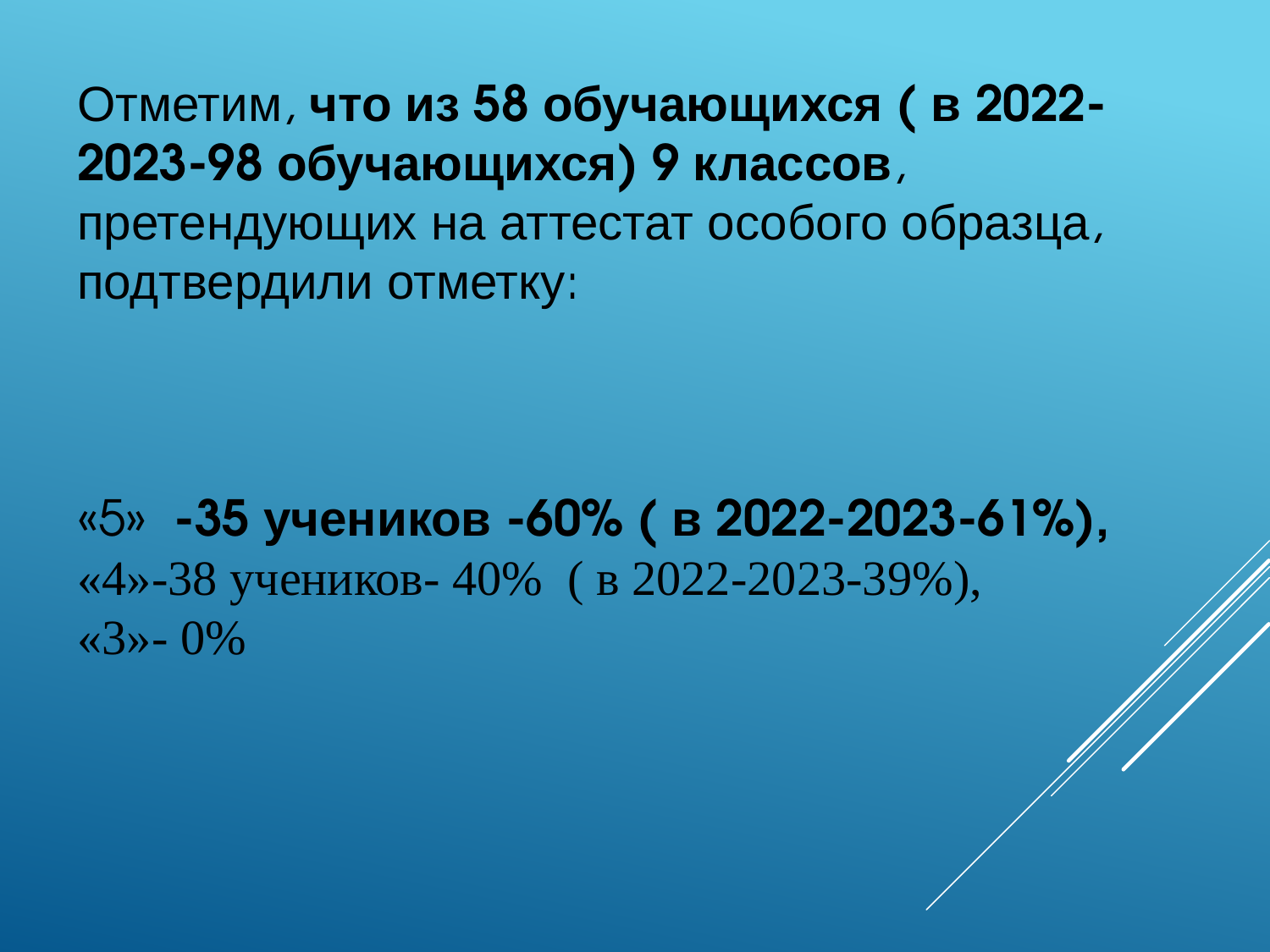

Отметим, что из 58 обучающихся ( в 2022-2023-98 обучающихся) 9 классов, претендующих на аттестат особого образца, подтвердили отметку:

«5»  -35 учеников -60% ( в 2022-2023-61%),
«4»-38 учеников- 40%  ( в 2022-2023-39%),
«3»- 0%